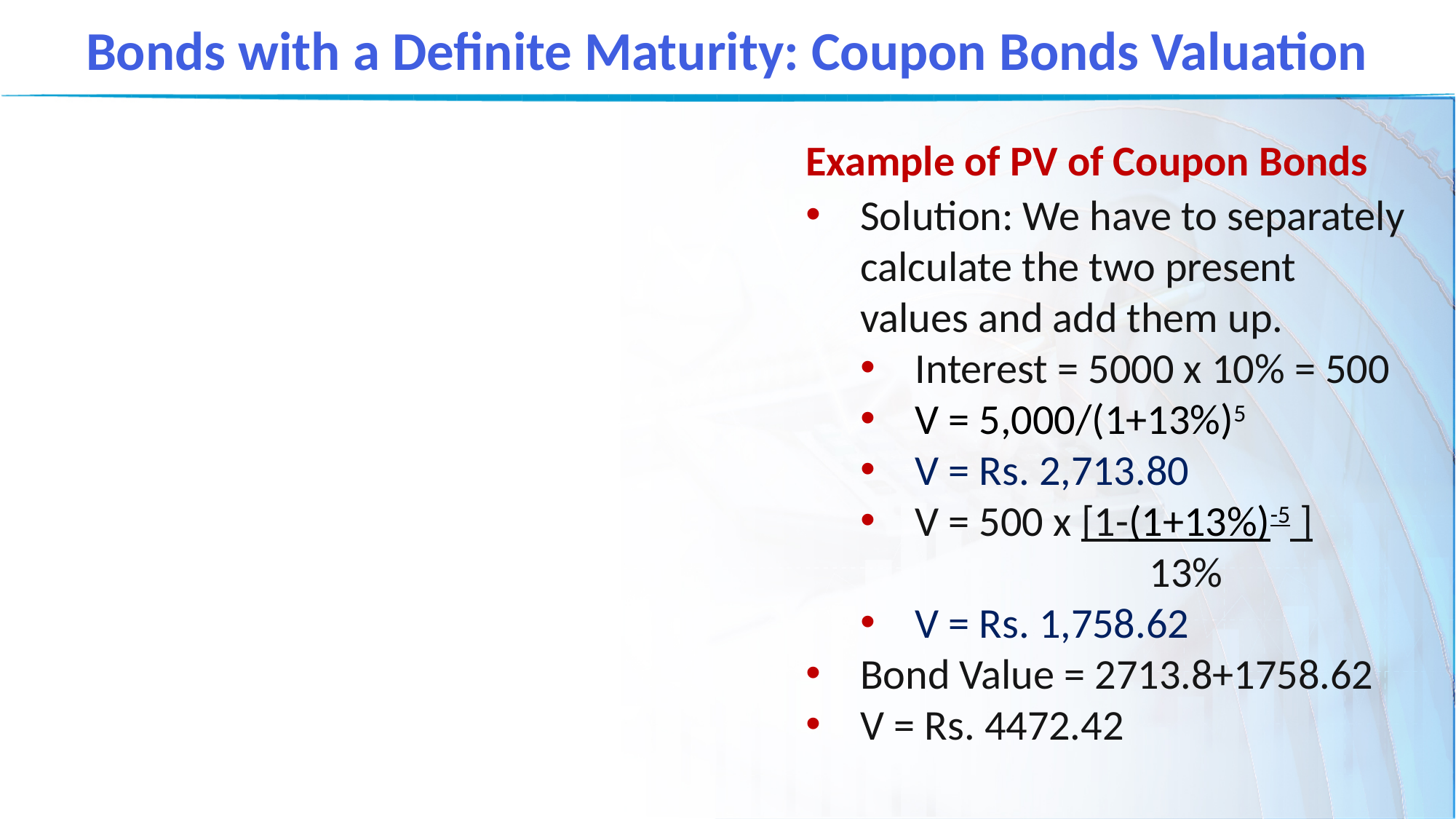

Bonds with a Definite Maturity: Coupon Bonds Valuation
Example of PV of Coupon Bonds

Solution: We have to separately calculate the two present values and add them up.
Interest = 5000 x 10% = 500
V = 5,000/(1+13%)5
V = Rs. 2,713.80
V = 500 x [1-(1+13%)-5 ]
                              13%
V = Rs. 1,758.62
Bond Value = 2713.8+1758.62
V = Rs. 4472.42